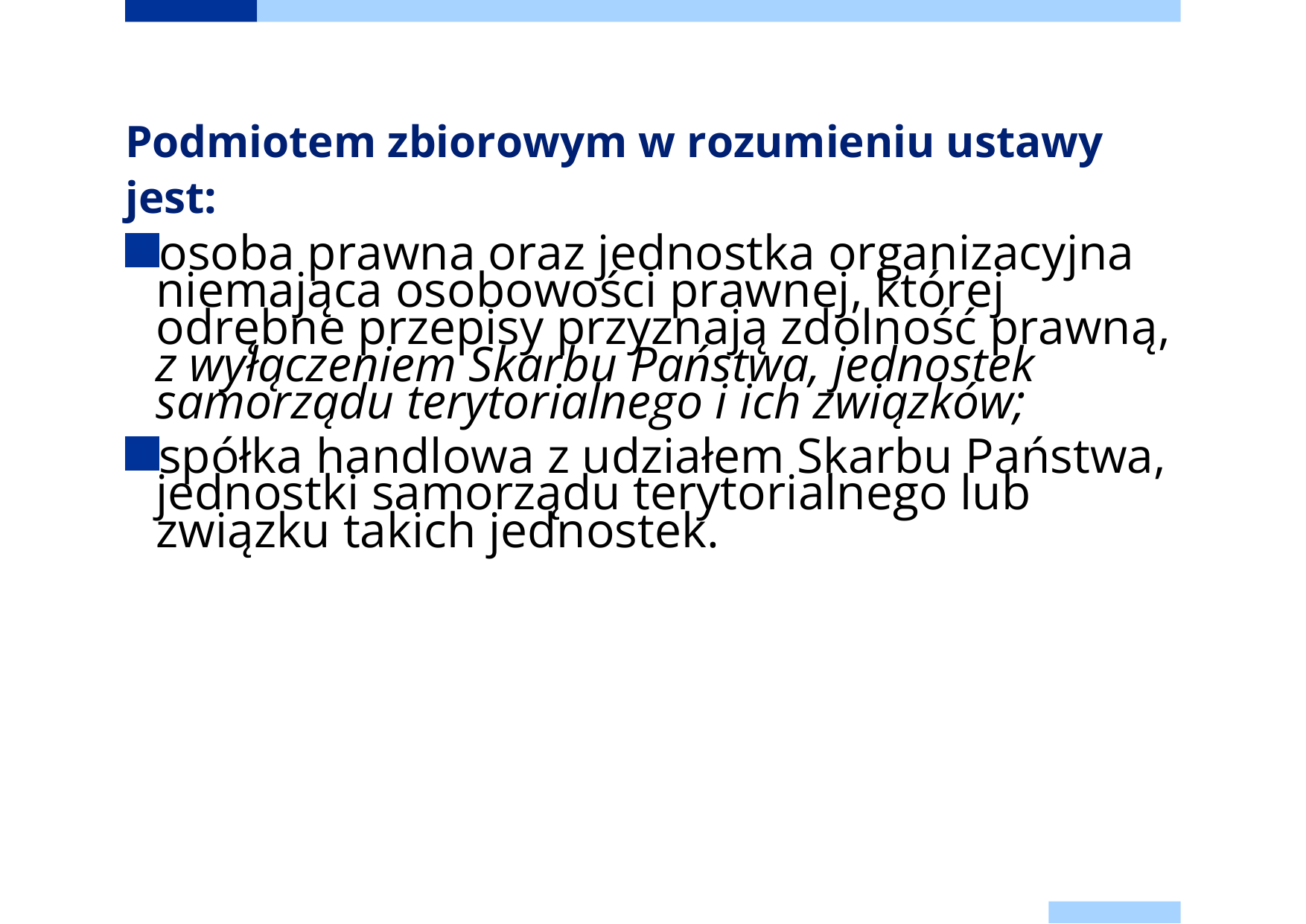

# Podmiotem zbiorowym w rozumieniu ustawy jest:
osoba prawna oraz jednostka organizacyjna niemająca osobowości prawnej, której odrębne przepisy przyznają zdolność prawną, z wyłączeniem Skarbu Państwa, jednostek samorządu terytorialnego i ich związków;
spółka handlowa z udziałem Skarbu Państwa, jednostki samorządu terytorialnego lub związku takich jednostek.